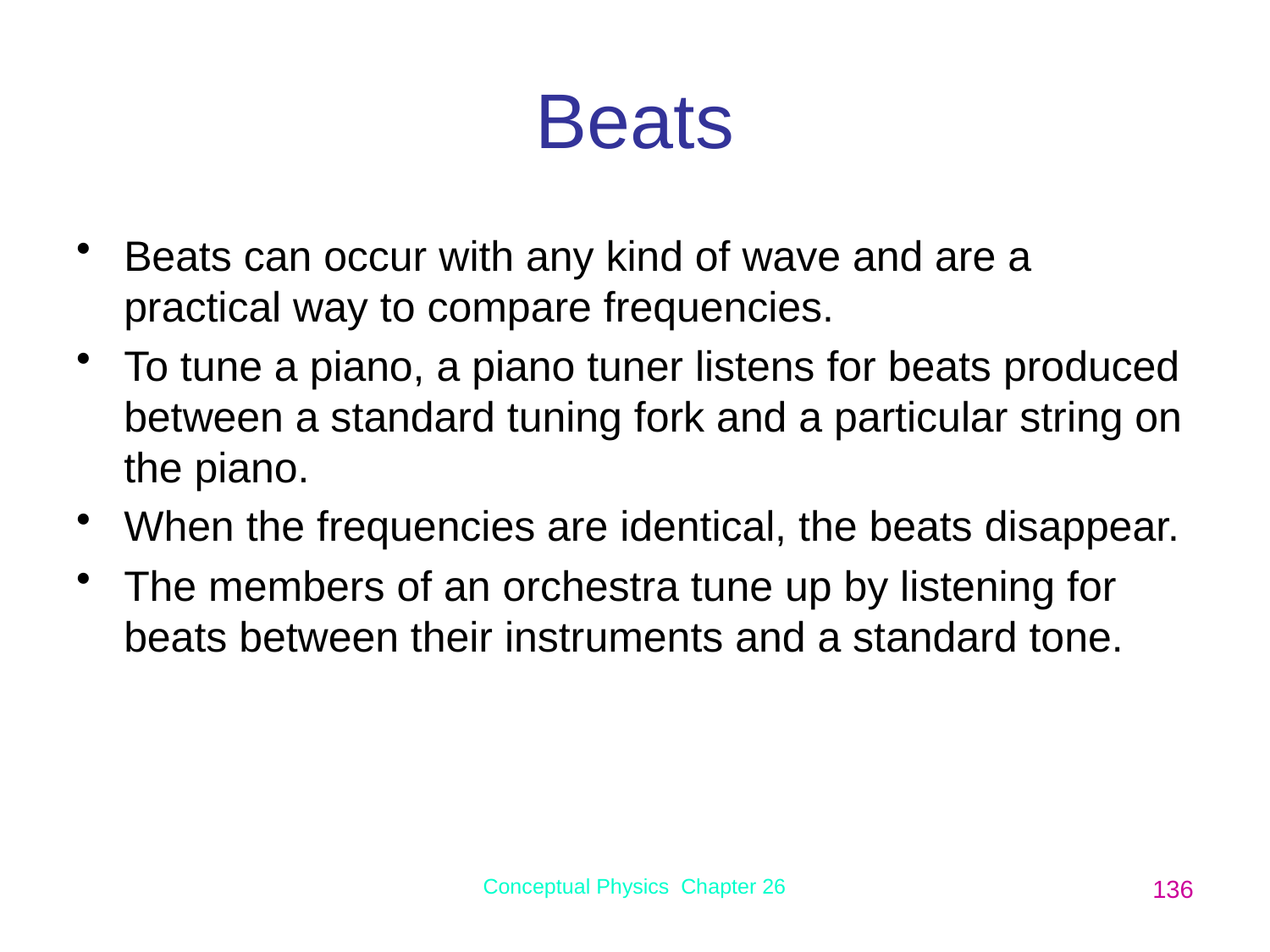

# Beats
Beats can occur with any kind of wave and are a practical way to compare frequencies.
To tune a piano, a piano tuner listens for beats produced between a standard tuning fork and a particular string on the piano.
When the frequencies are identical, the beats disappear.
The members of an orchestra tune up by listening for beats between their instruments and a standard tone.
Conceptual Physics  Chapter 26
136